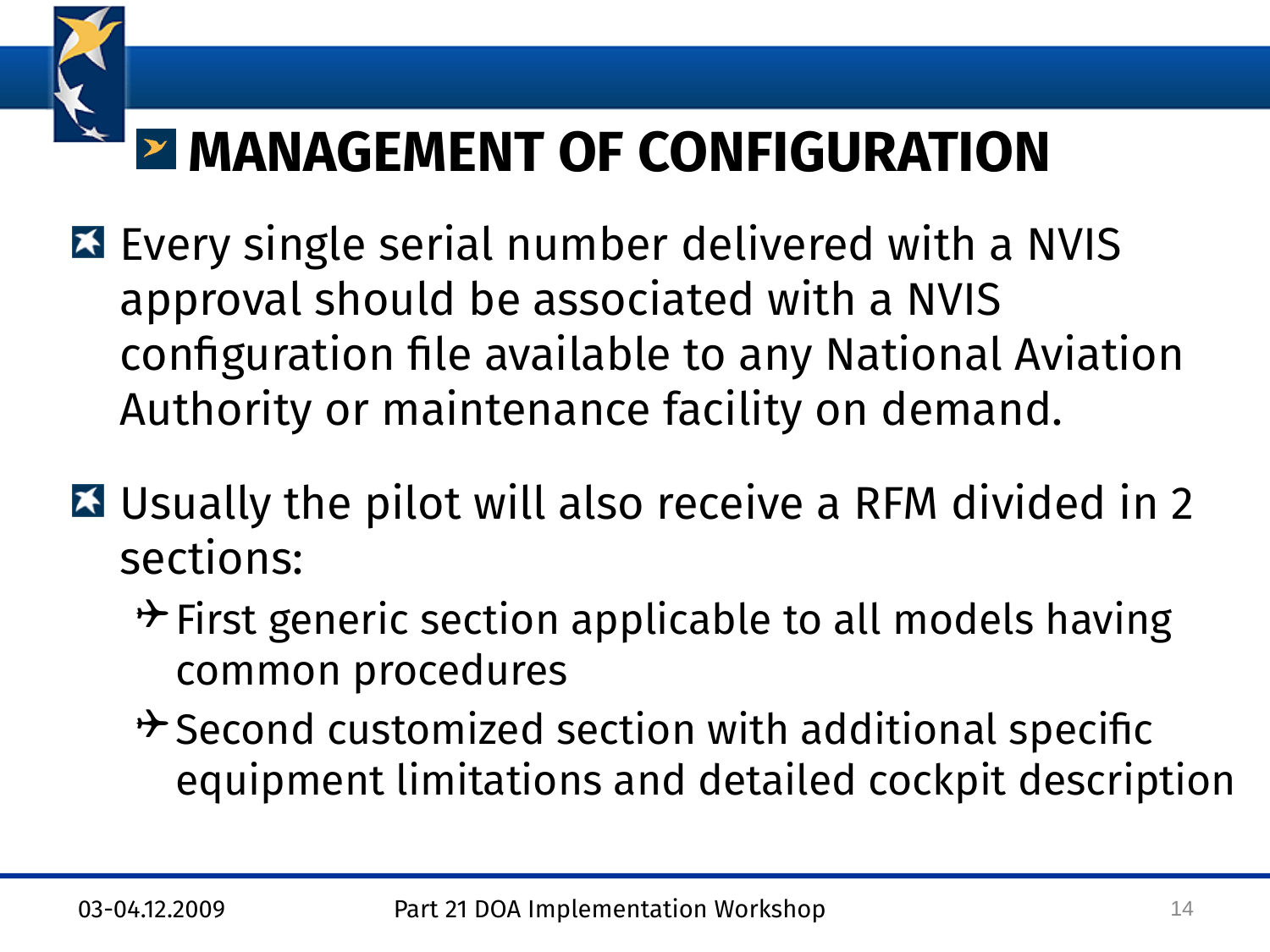

MANAGEMENT OF CONFIGURATION
Every single serial number delivered with a NVIS approval should be associated with a NVIS configuration file available to any National Aviation Authority or maintenance facility on demand.

Usually the pilot will also receive a RFM divided in 2 sections:
First generic section applicable to all models having common procedures
Second customized section with additional specific equipment limitations and detailed cockpit description
14
03-04.12.2009
Part 21 DOA Implementation Workshop